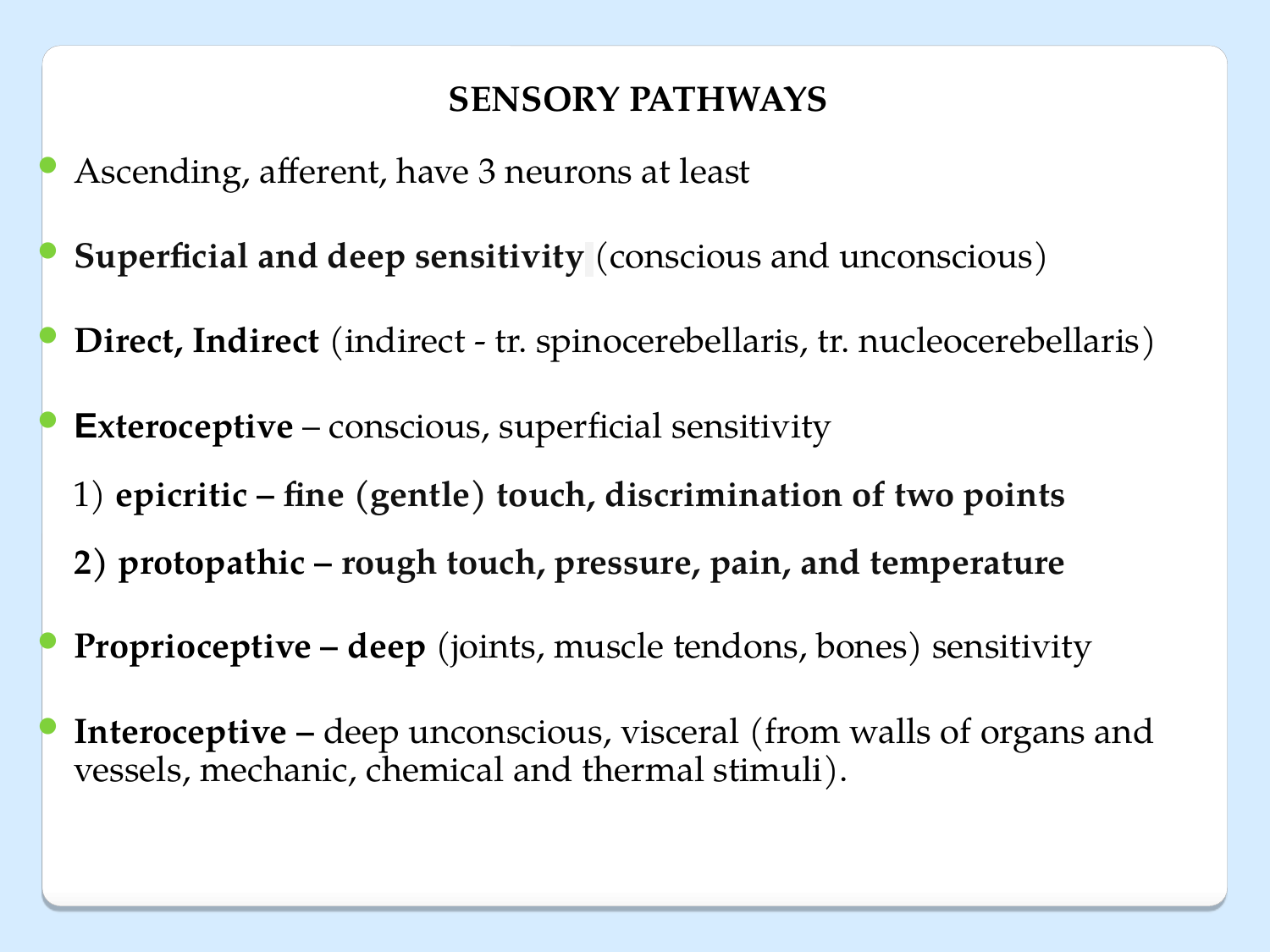

SENSORY PATHWAYS
Ascending, afferent, have 3 neurons at least

Superficial and deep sensitivity (conscious and unconscious)

Direct, Indirect (indirect - tr. spinocerebellaris, tr. nucleocerebellaris)

Еxteroceptive – conscious, superficial sensitivity
    1) epicritic – fine (gentle) touch, discrimination of two points
	2) protopathic – rough touch, pressure, pain, and temperature

Proprioceptive – deep (joints, muscle tendons, bones) sensitivity

Interoceptive – deep unconscious, visceral (from walls of organs and vessels, mechanic, chemical and thermal stimuli).